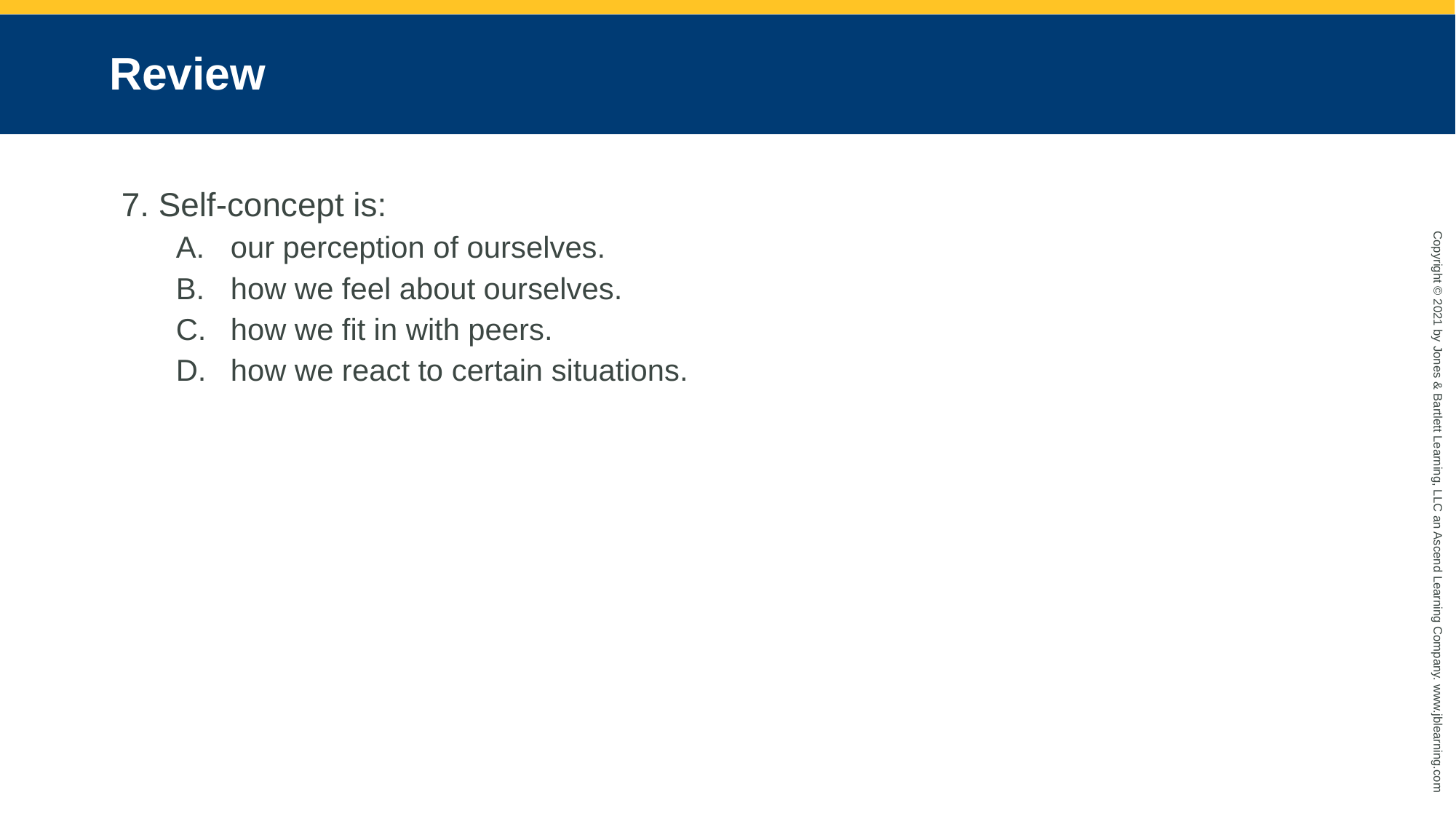

# Review
7. Self-concept is:
our perception of ourselves.
how we feel about ourselves.
how we fit in with peers.
how we react to certain situations.